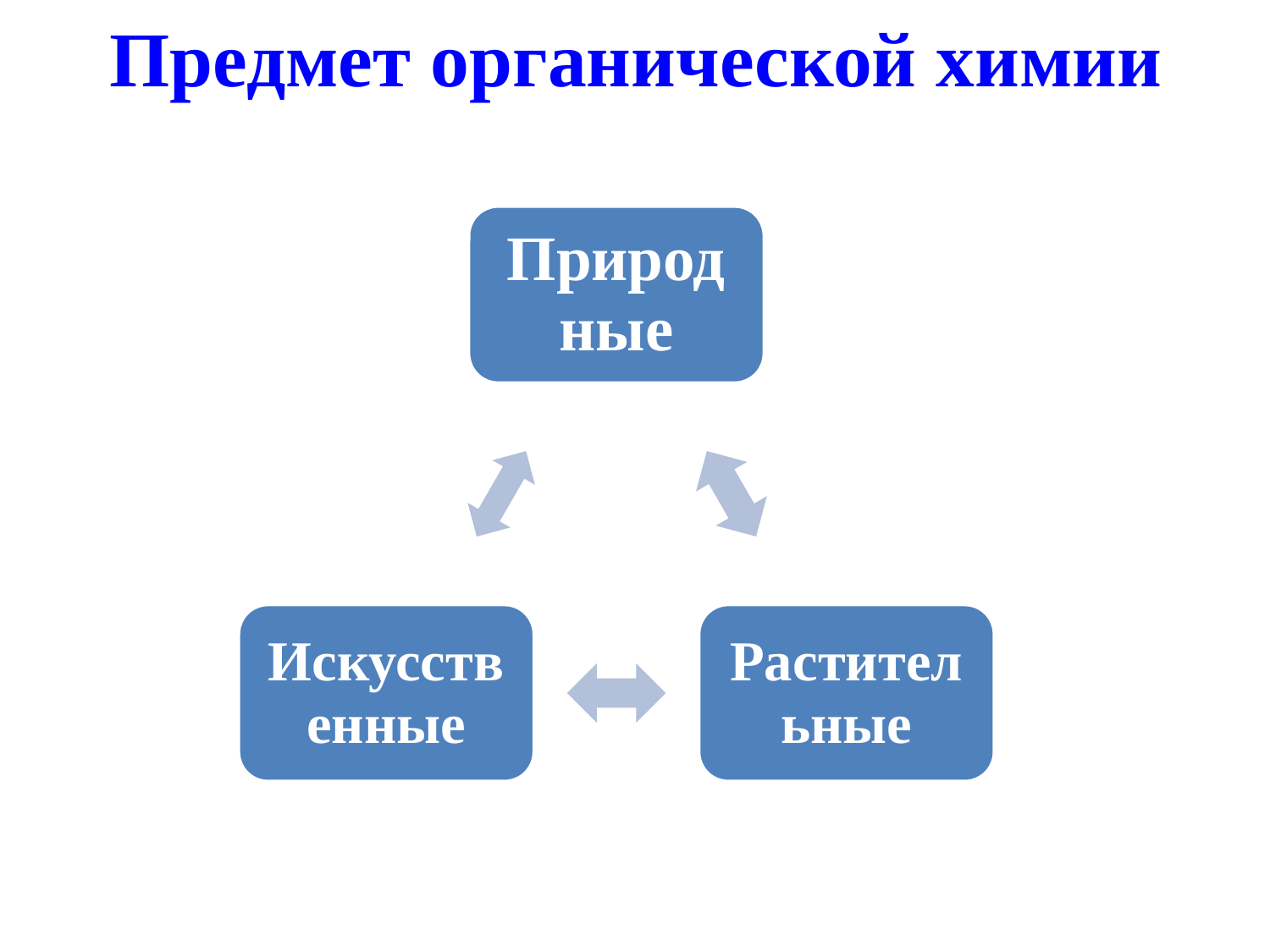

# Предмет органической химии
Природные
Растительные
Искусственные